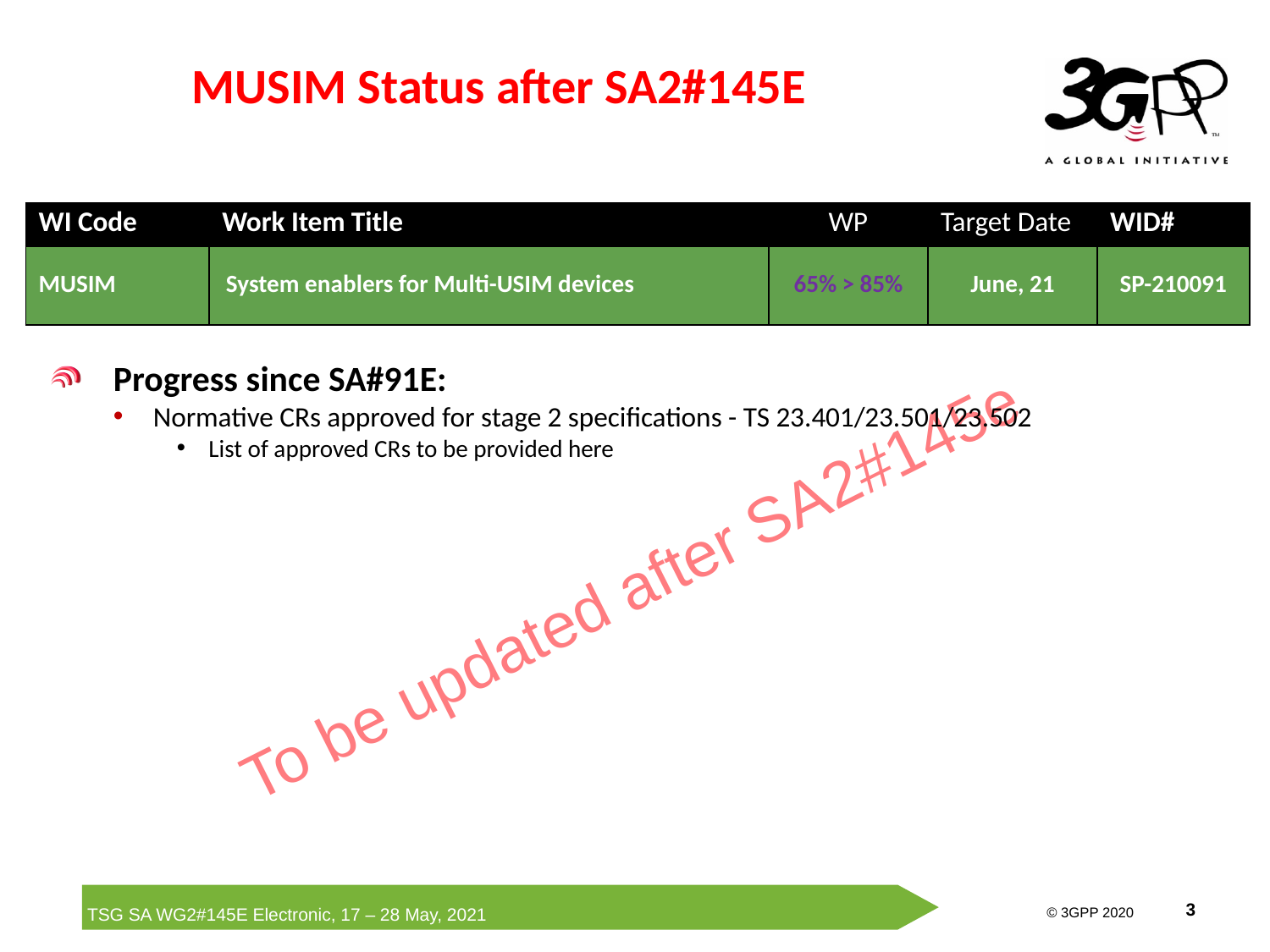

# MUSIM Status after SA2#145E
| WI Code | Work Item Title | WP | Target Date | WID# |
| --- | --- | --- | --- | --- |
| MUSIM | System enablers for Multi-USIM devices | 65% > 85% | June, 21 | SP-210091 |
Progress since SA#91E:
Normative CRs approved for stage 2 specifications - TS 23.401/23.501/23.502
List of approved CRs to be provided here